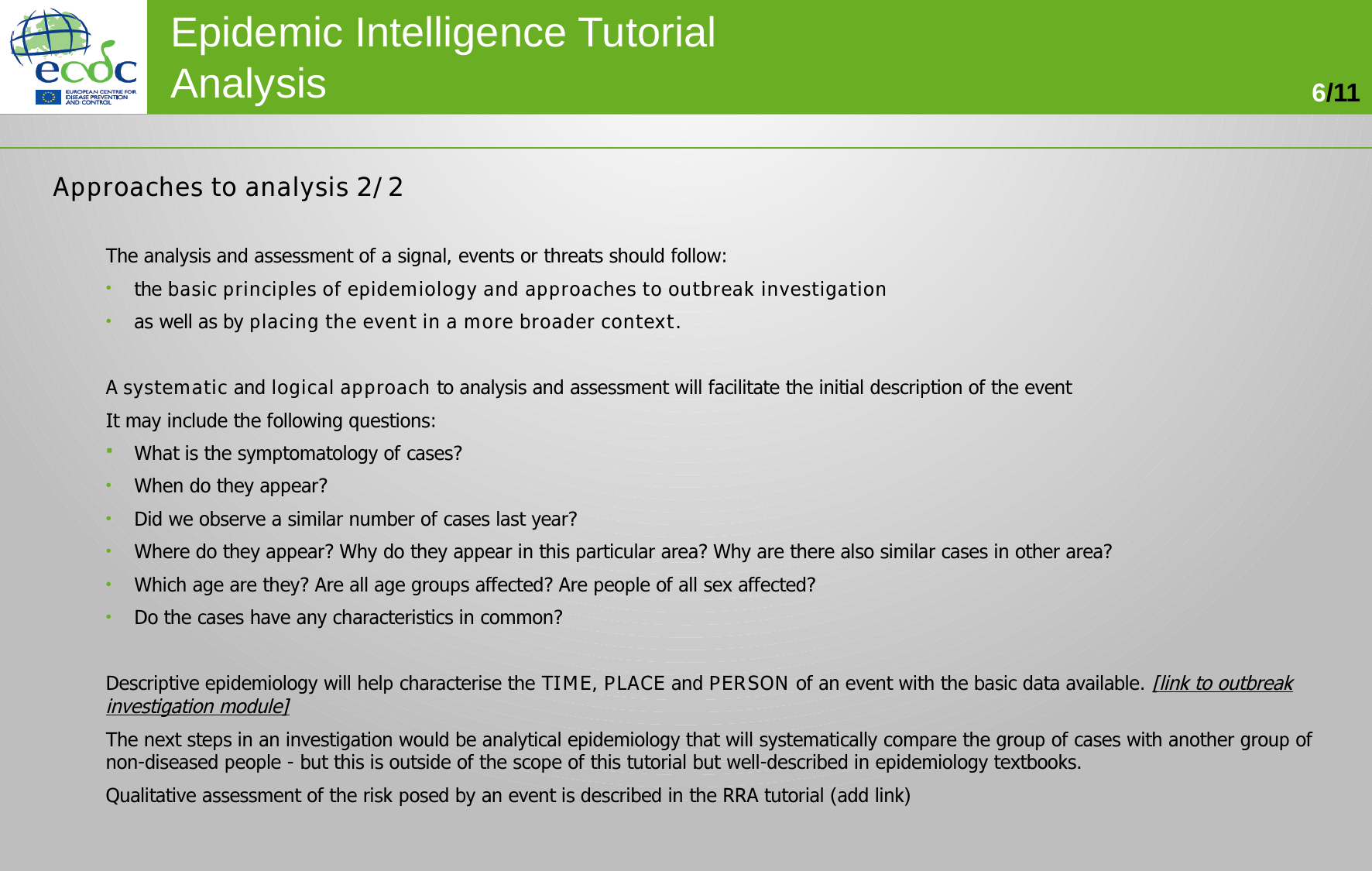

Approaches to analysis 2/2

The analysis and assessment of a signal, events or threats should follow:
the basic principles of epidemiology and approaches to outbreak investigation
as well as by placing the event in a more broader context.

A systematic and logical approach to analysis and assessment will facilitate the initial description of the event
It may include the following questions:
What is the symptomatology of cases?
When do they appear?
Did we observe a similar number of cases last year?
Where do they appear? Why do they appear in this particular area? Why are there also similar cases in other area?
Which age are they? Are all age groups affected? Are people of all sex affected?
Do the cases have any characteristics in common?

Descriptive epidemiology will help characterise the TIME, PLACE and PERSON of an event with the basic data available. [link to outbreak investigation module]
The next steps in an investigation would be analytical epidemiology that will systematically compare the group of cases with another group of non-diseased people - but this is outside of the scope of this tutorial but well-described in epidemiology textbooks.
Qualitative assessment of the risk posed by an event is described in the RRA tutorial (add link)